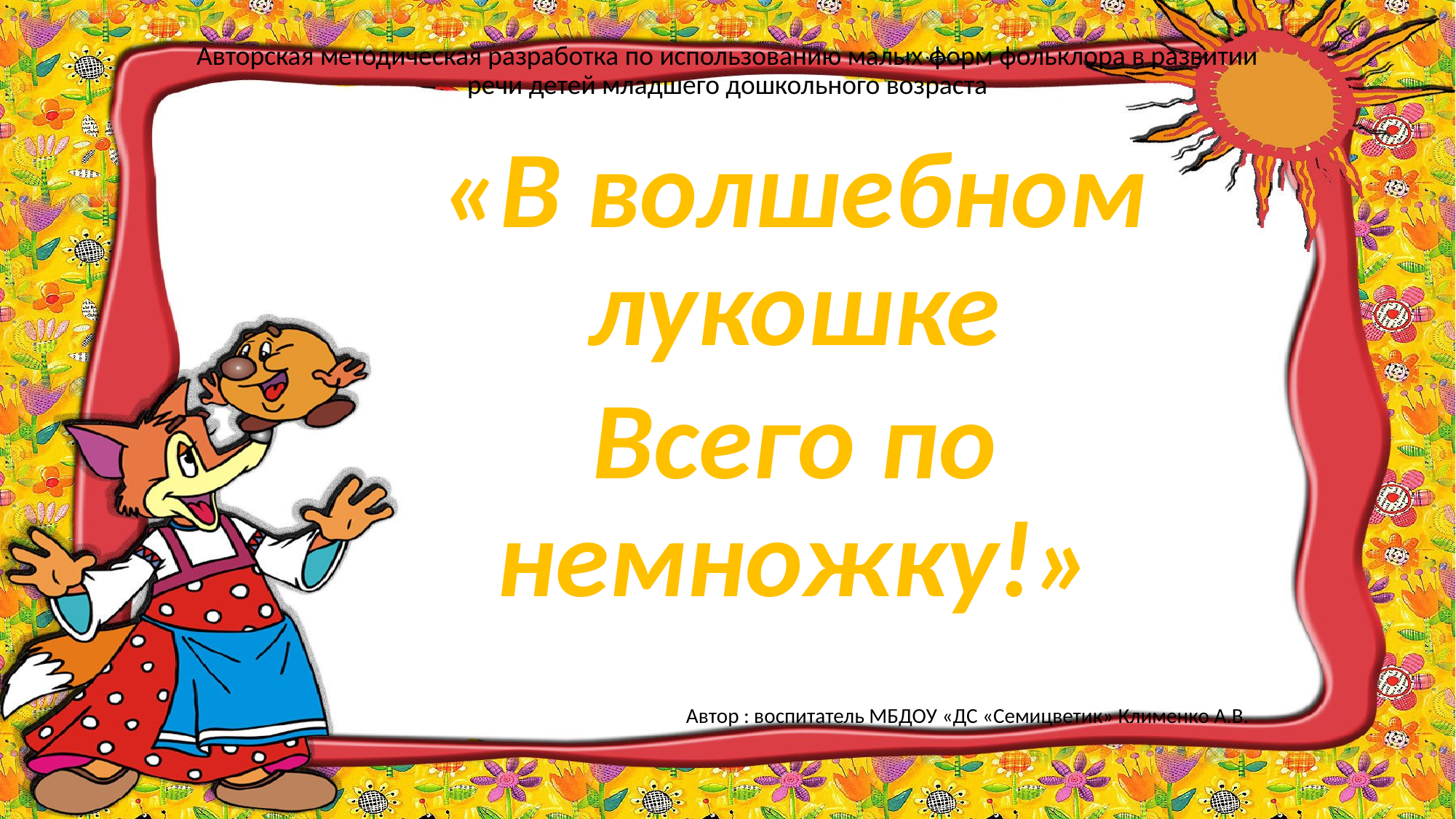

# Авторская методическая разработка по использованию малых форм фольклора в развитии речи детей младшего дошкольного возраста
«В волшебном лукошке
Всего по немножку!»
Автор : воспитатель МБДОУ «ДС «Семицветик» Клименко А.В.